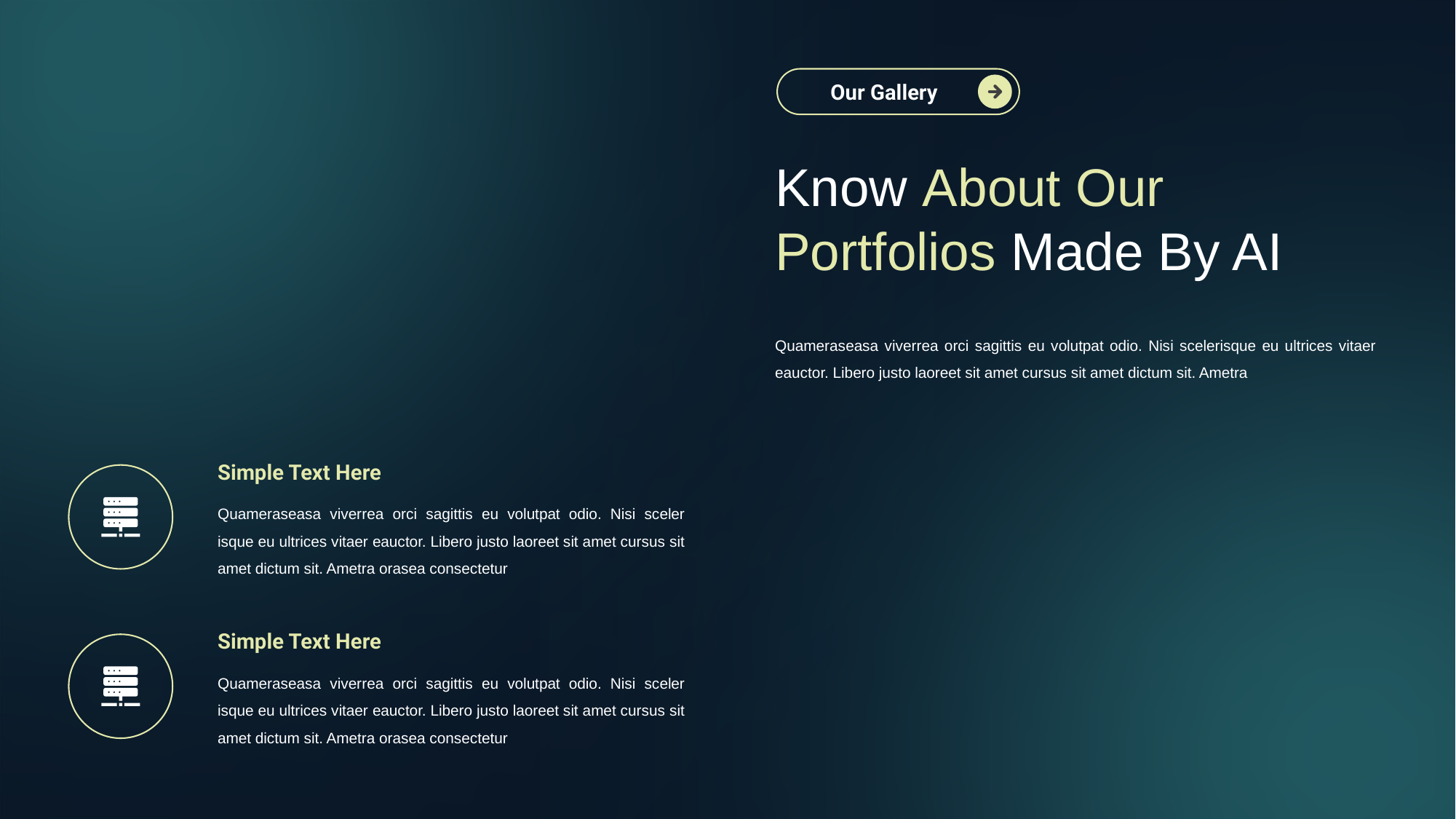

Our Gallery

Know About Our Portfolios Made By AI
Quameraseasa viverrea orci sagittis eu volutpat odio. Nisi scelerisque eu ultrices vitaer eauctor. Libero justo laoreet sit amet cursus sit amet dictum sit. Ametra
Simple Text Here

Quameraseasa viverrea orci sagittis eu volutpat odio. Nisi sceler isque eu ultrices vitaer eauctor. Libero justo laoreet sit amet cursus sit amet dictum sit. Ametra orasea consectetur

Simple Text Here

Quameraseasa viverrea orci sagittis eu volutpat odio. Nisi sceler isque eu ultrices vitaer eauctor. Libero justo laoreet sit amet cursus sit amet dictum sit. Ametra orasea consectetur